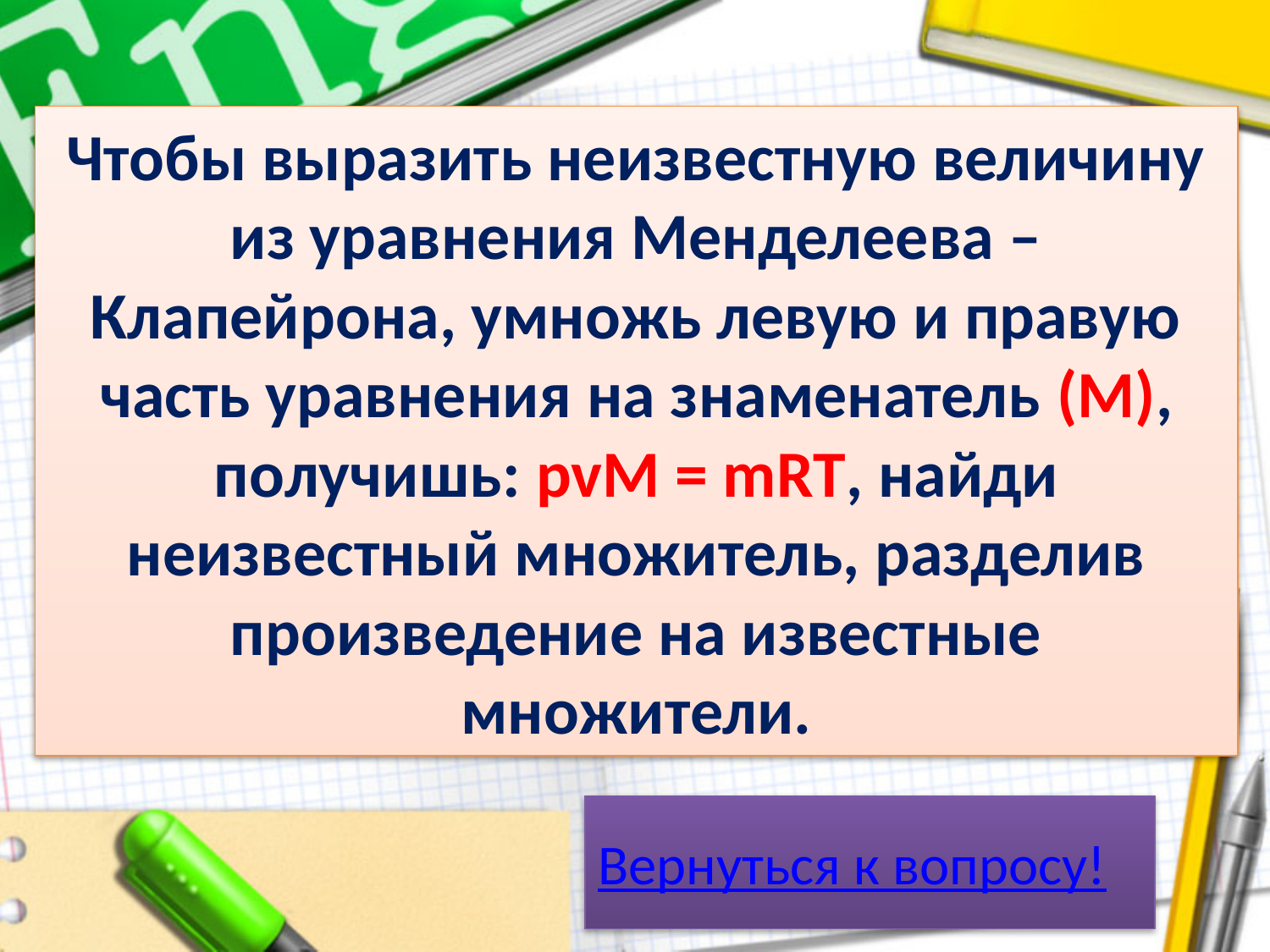

# Чтобы выразить неизвестную величину из уравнения Менделеева – Клапейрона, умножь левую и правую часть уравнения на знаменатель (М), получишь: рvM = mRT, найди неизвестный множитель, разделив произведение на известные множители.
Вернуться к вопросу!